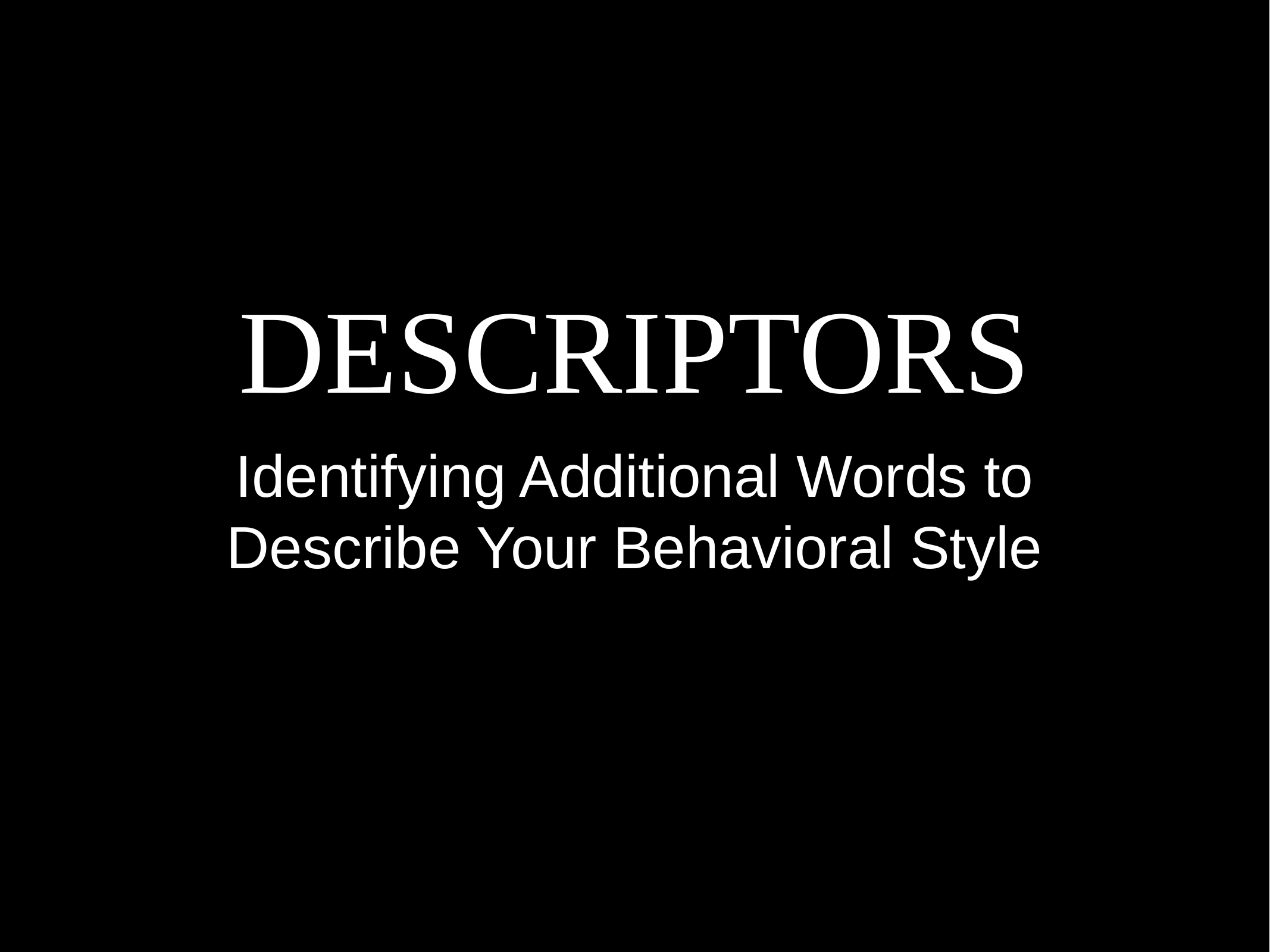

# DESCRIPTORS
Identifying Additional Words to Describe Your Behavioral Style